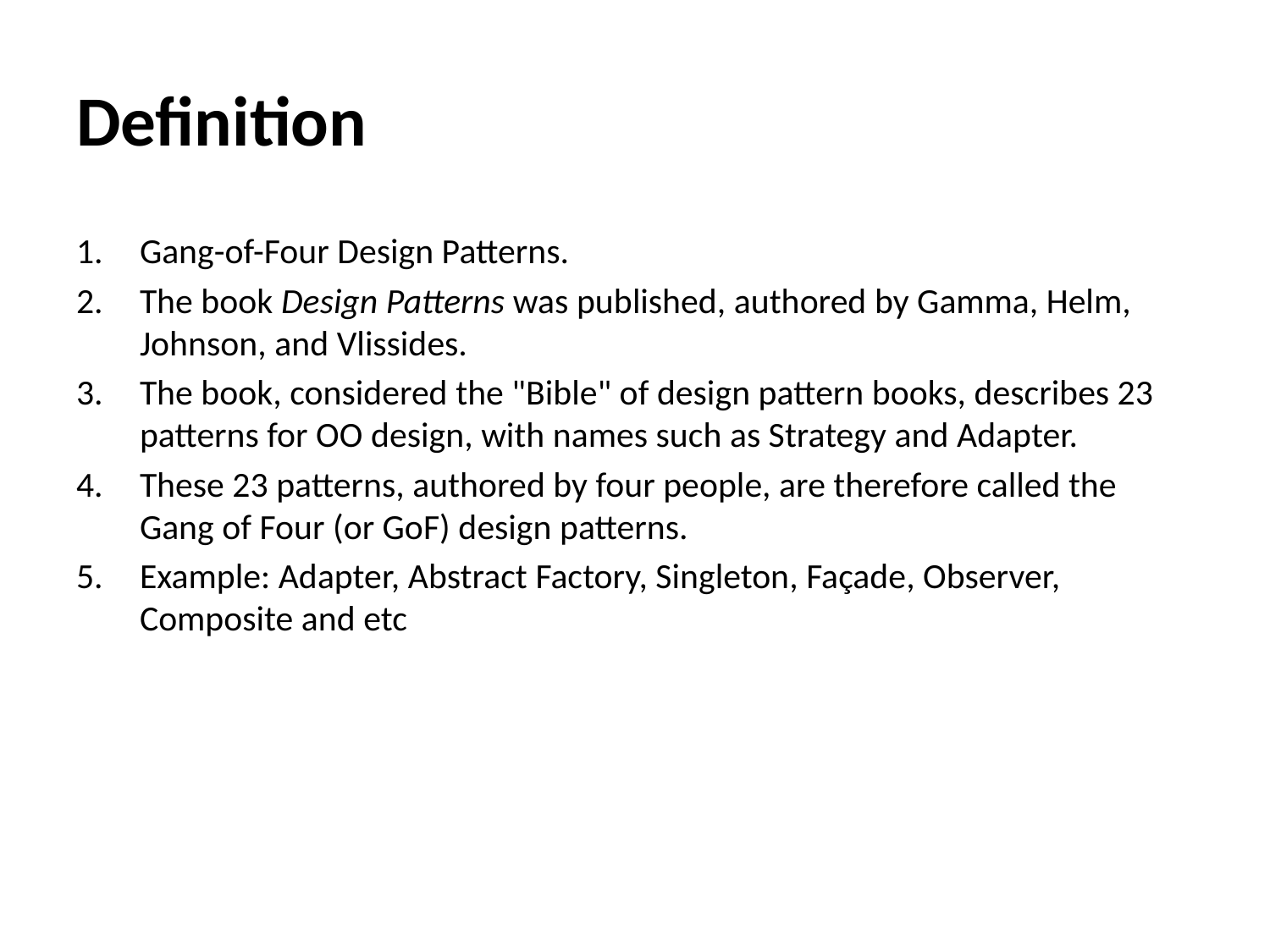

# Definition
Gang-of-Four Design Patterns.
The book Design Patterns was published, authored by Gamma, Helm, Johnson, and Vlissides.
The book, considered the "Bible" of design pattern books, describes 23 patterns for OO design, with names such as Strategy and Adapter.
These 23 patterns, authored by four people, are therefore called the Gang of Four (or GoF) design patterns.
Example: Adapter, Abstract Factory, Singleton, Façade, Observer, Composite and etc